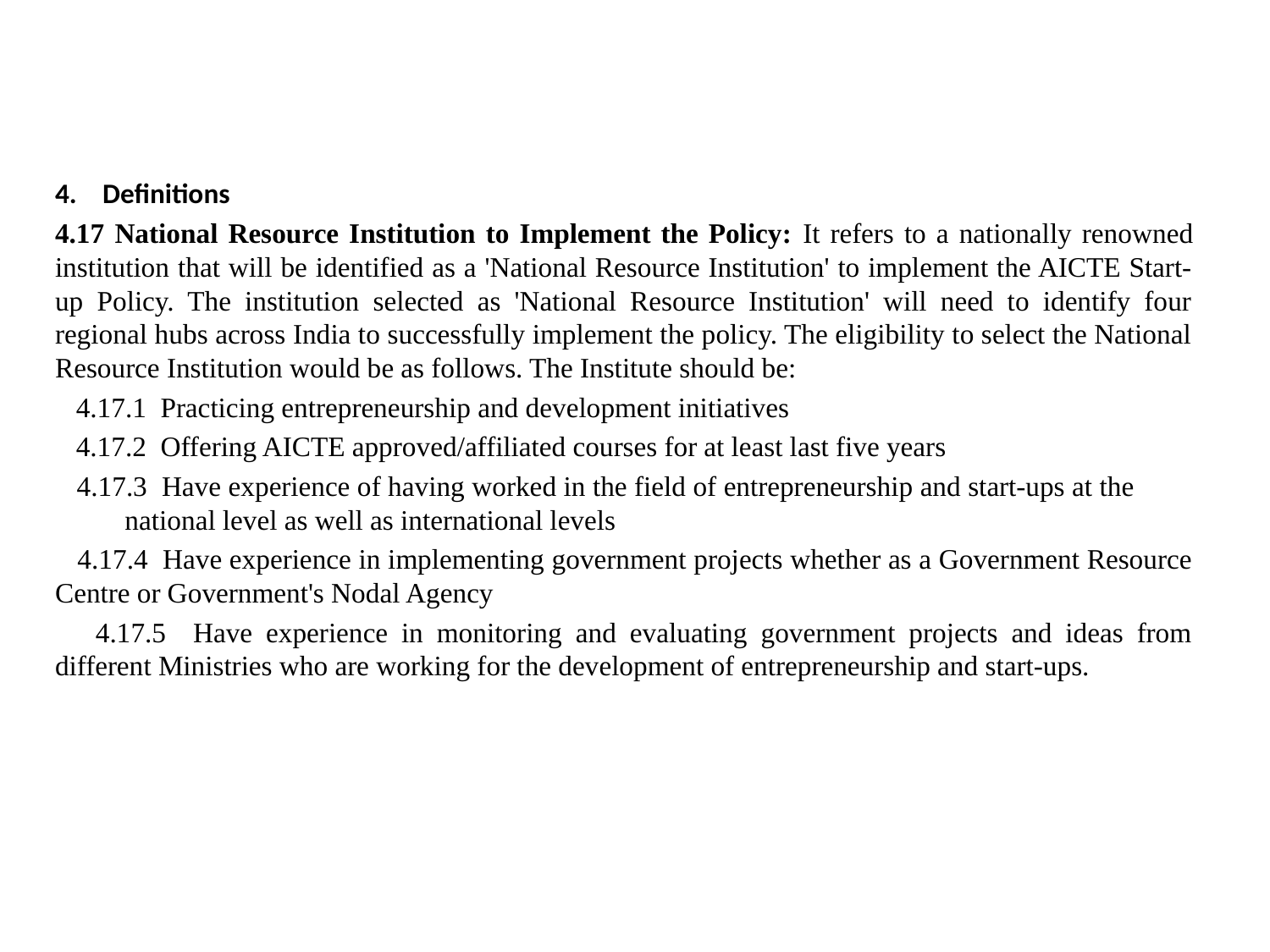

Definitions
4.17 National Resource Institution to Implement the Policy: It refers to a nationally renowned institution that will be identified as a 'National Resource Institution' to implement the AICTE Start-up Policy. The institution selected as 'National Resource Institution' will need to identify four regional hubs across India to successfully implement the policy. The eligibility to select the National Resource Institution would be as follows. The Institute should be:
   4.17.1  Practicing entrepreneurship and development initiatives
   4.17.2  Offering AICTE approved/affiliated courses for at least last five years
   4.17.3  Have experience of having worked in the field of entrepreneurship and start-ups at the                   national level as well as international levels
   4.17.4  Have experience in implementing government projects whether as a Government Resource Centre or Government's Nodal Agency
   4.17.5  Have experience in monitoring and evaluating government projects and ideas from different Ministries who are working for the development of entrepreneurship and start-ups.